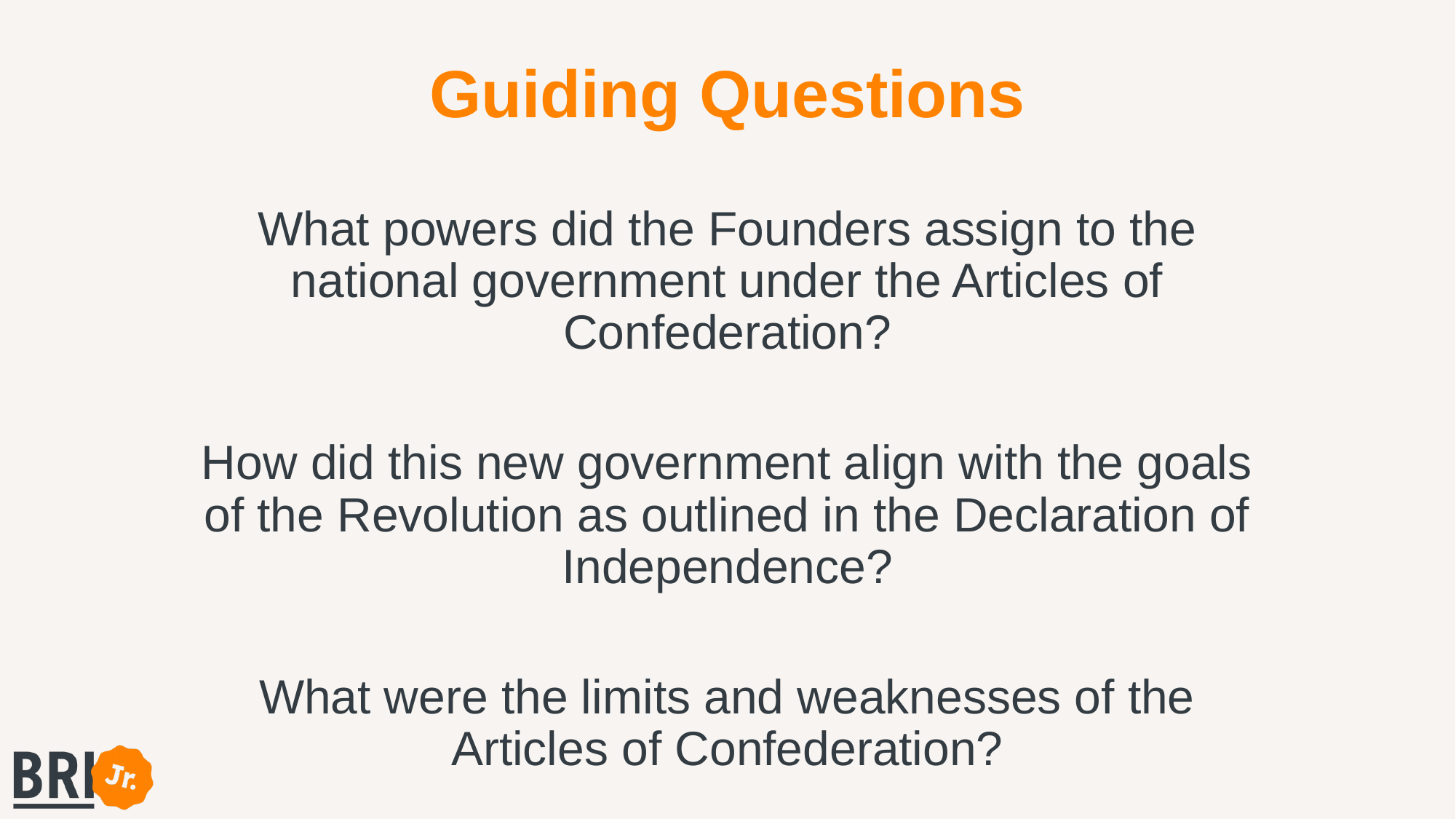

# Guiding Questions
What powers did the Founders assign to the national government under the Articles of Confederation?

How did this new government align with the goals of the Revolution as outlined in the Declaration of Independence?

What were the limits and weaknesses of the Articles of Confederation?